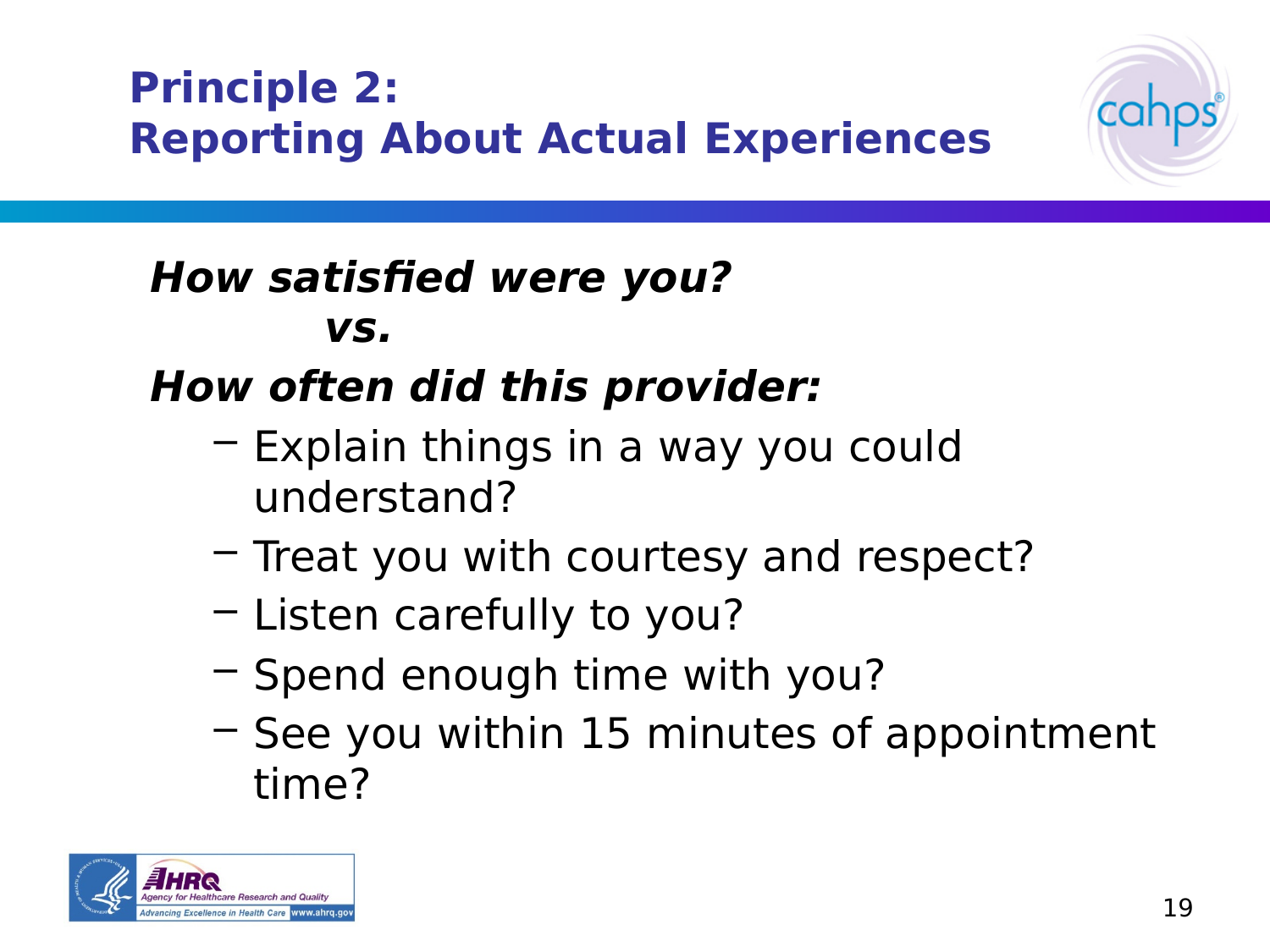

# Principle 2: Reporting About Actual Experiences

How satisfied were you?				vs.
How often did this provider:
Explain things in a way you could understand?
Treat you with courtesy and respect?
Listen carefully to you?
Spend enough time with you?
See you within 15 minutes of appointment time?

19